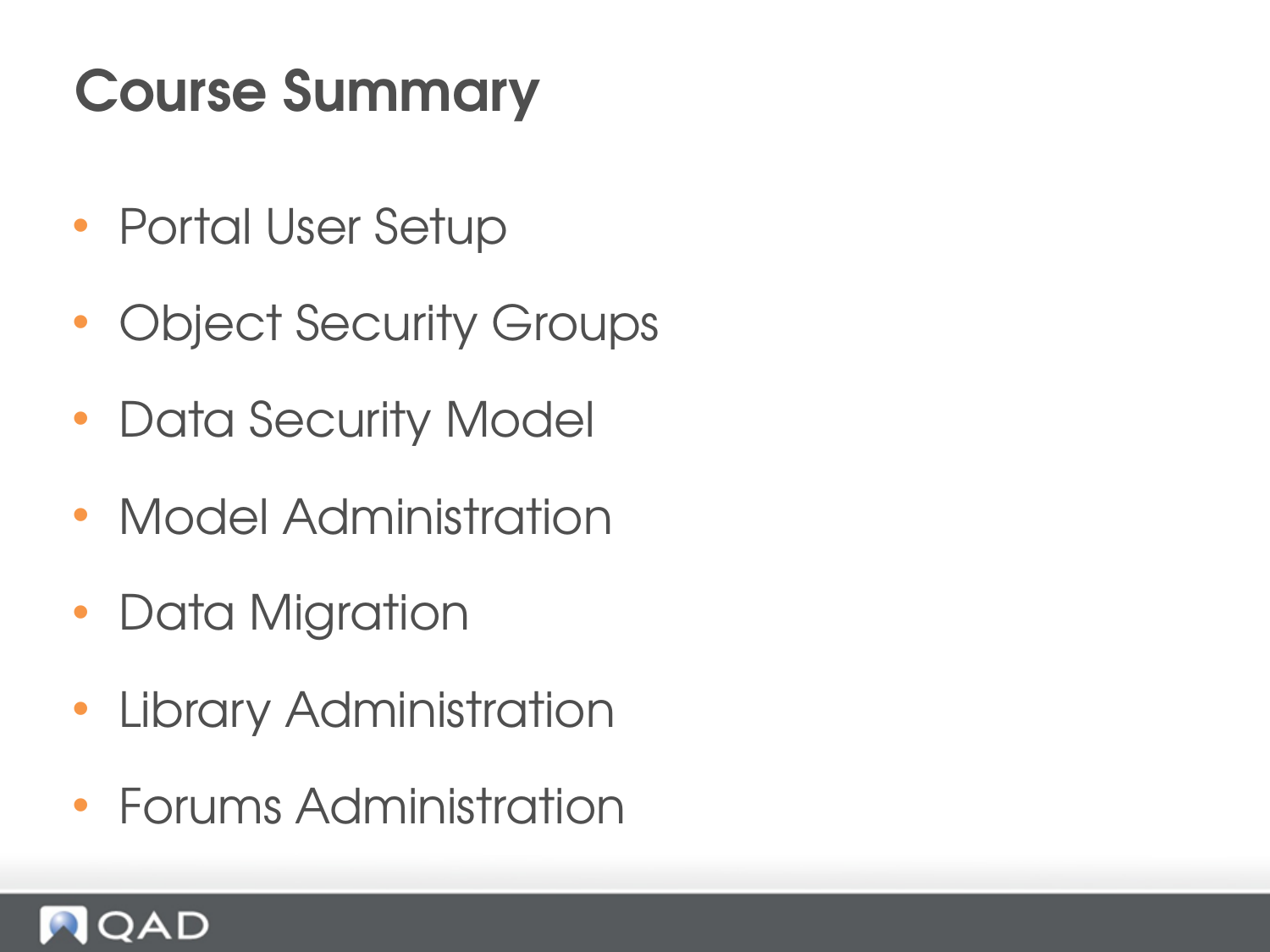

# Course Summary
Portal User Setup
Object Security Groups
Data Security Model
Model Administration
Data Migration
Library Administration
Forums Administration